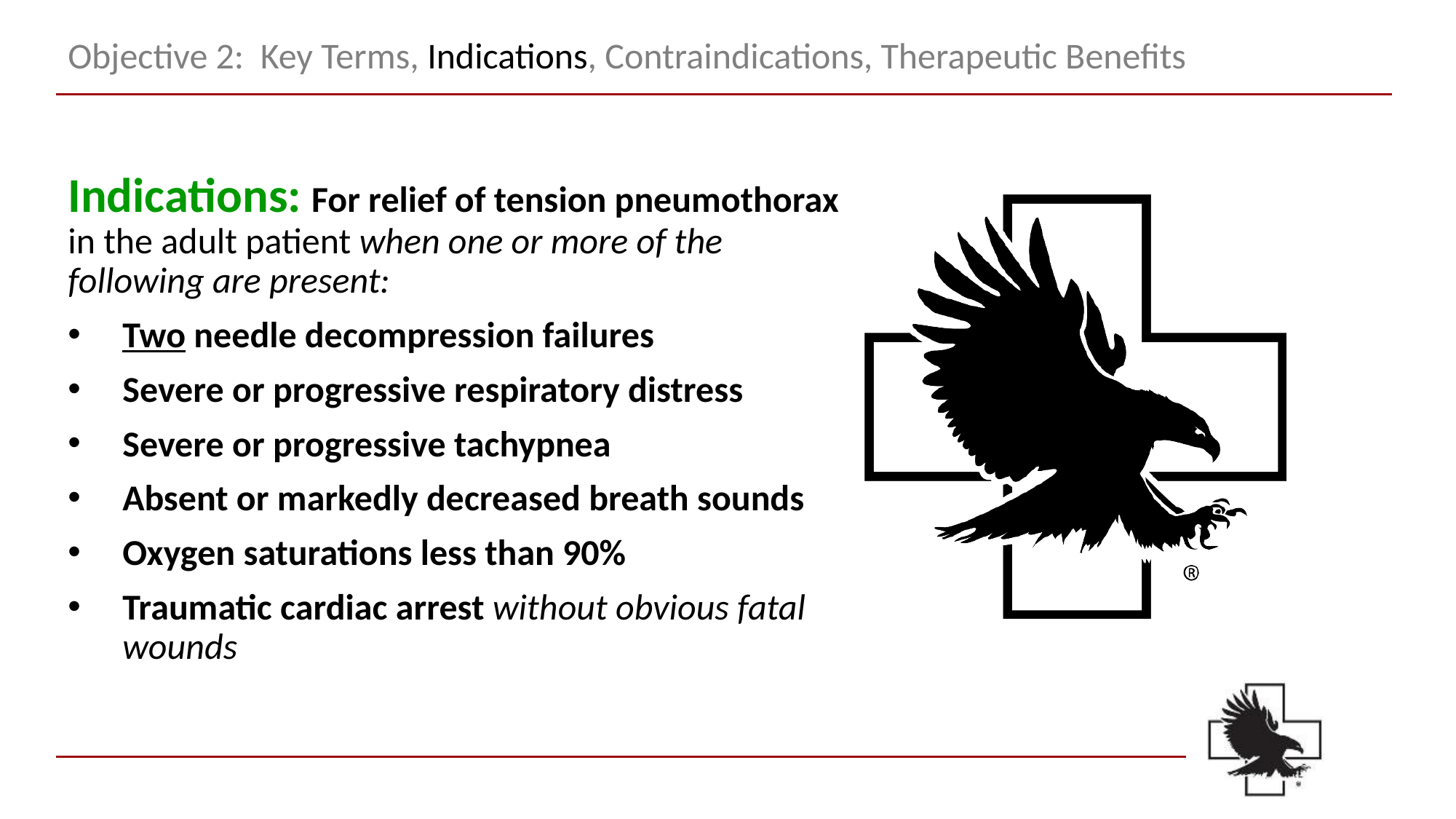

Objective 2:  Key Terms, Indications, Contraindications, Therapeutic Benefits
Indications: For relief of tension pneumothorax in the adult patient when one or more of the following are present:
Two needle decompression failures
Severe or progressive respiratory distress
Severe or progressive tachypnea
Absent or markedly decreased breath sounds
Oxygen saturations less than 90%
Traumatic cardiac arrest without obvious fatal wounds